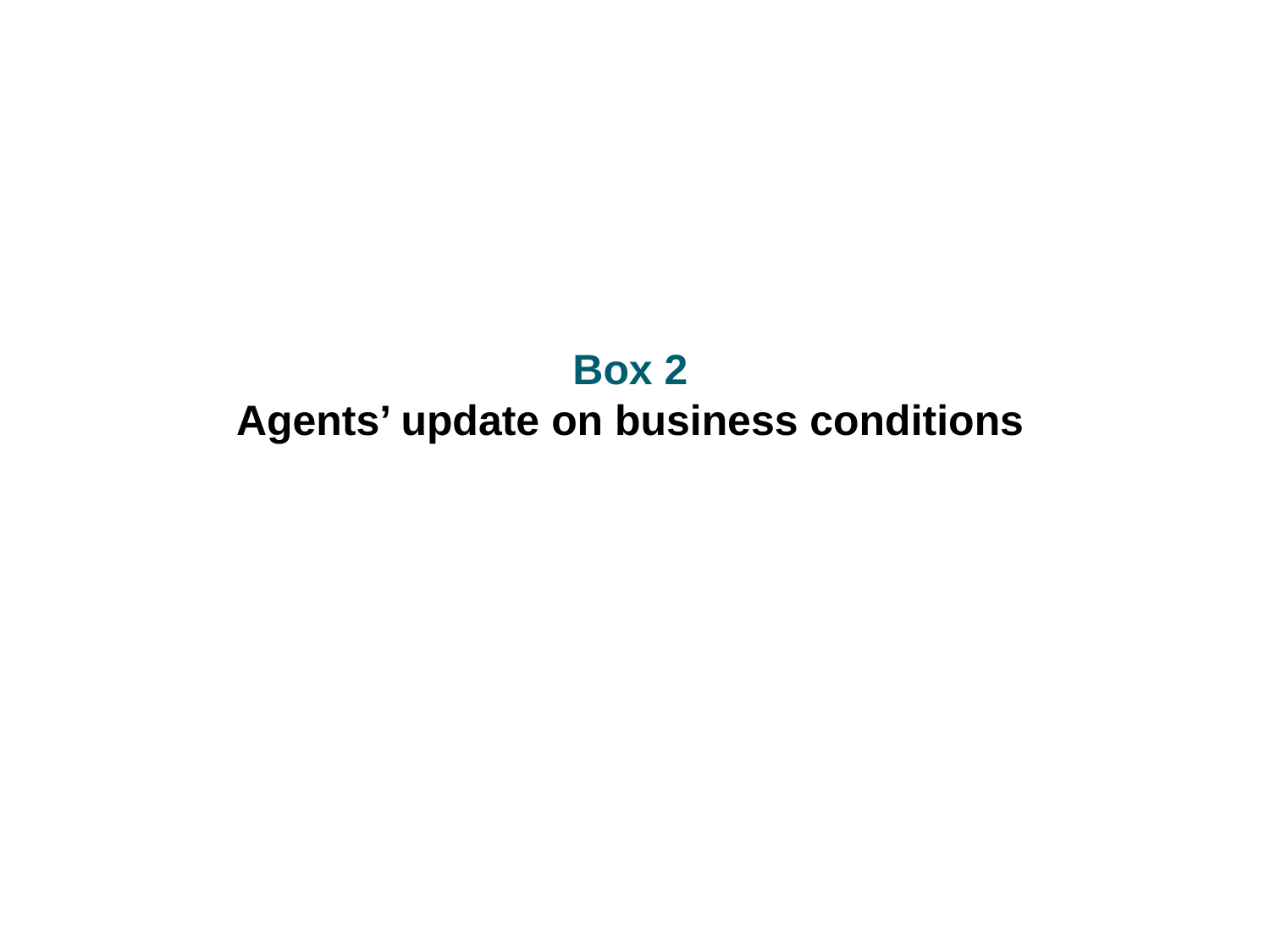

Box 2
Agents’ update on business conditions